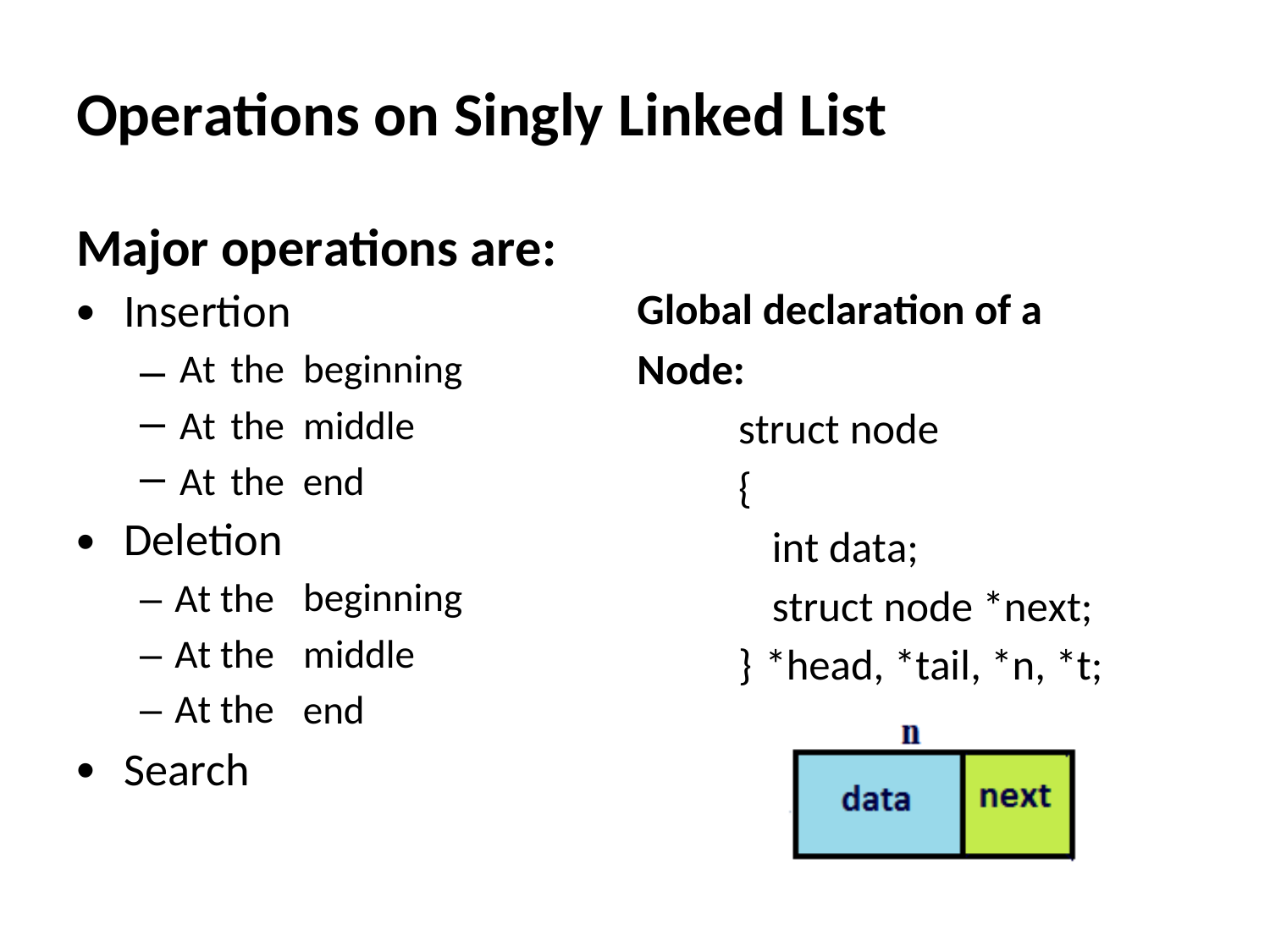

Operations on Singly Linked List
Major operations are:
•
Insertion
Global declaration of a
Node:
struct node
{
int data;
struct node *next;
–
–
–
At
At
At
the
the
the
beginning
middle
end
•
Deletion
– At the
– At the
– At the
Search
beginning
middle
end
}
*head, *tail, *n, *t;

•